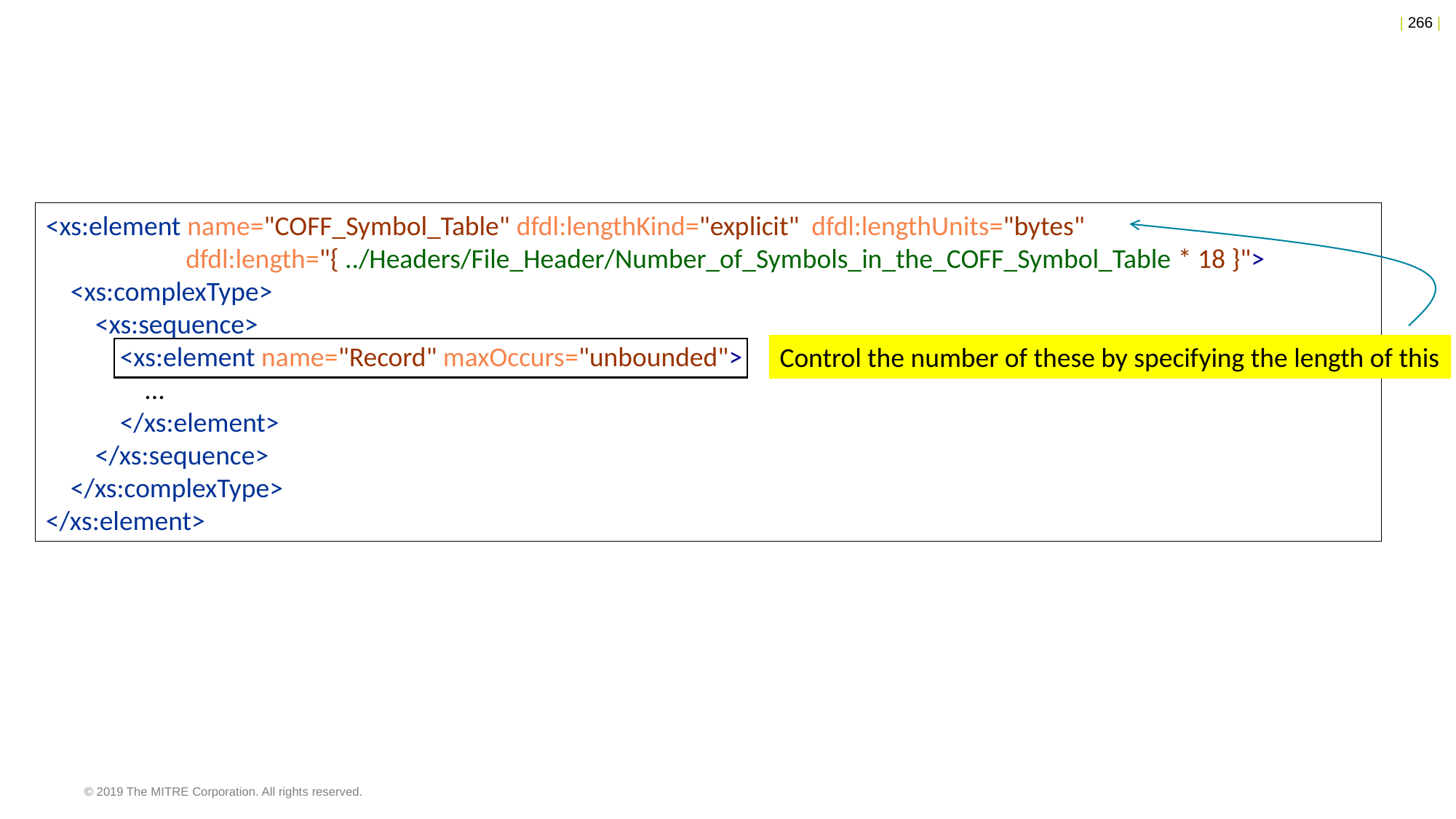

<xs:element name="COFF_Symbol_Table" dfdl:lengthKind="explicit"  dfdl:lengthUnits="bytes"
	     dfdl:length="{ ../Headers/File_Header/Number_of_Symbols_in_the_COFF_Symbol_Table * 18 }">
    <xs:complexType>
        <xs:sequence>
            <xs:element name="Record" maxOccurs="unbounded">
                ...
            </xs:element>
        </xs:sequence>
    </xs:complexType>
</xs:element>

Control the number of these by specifying the length of this

© 2019 The MITRE Corporation. All rights reserved.